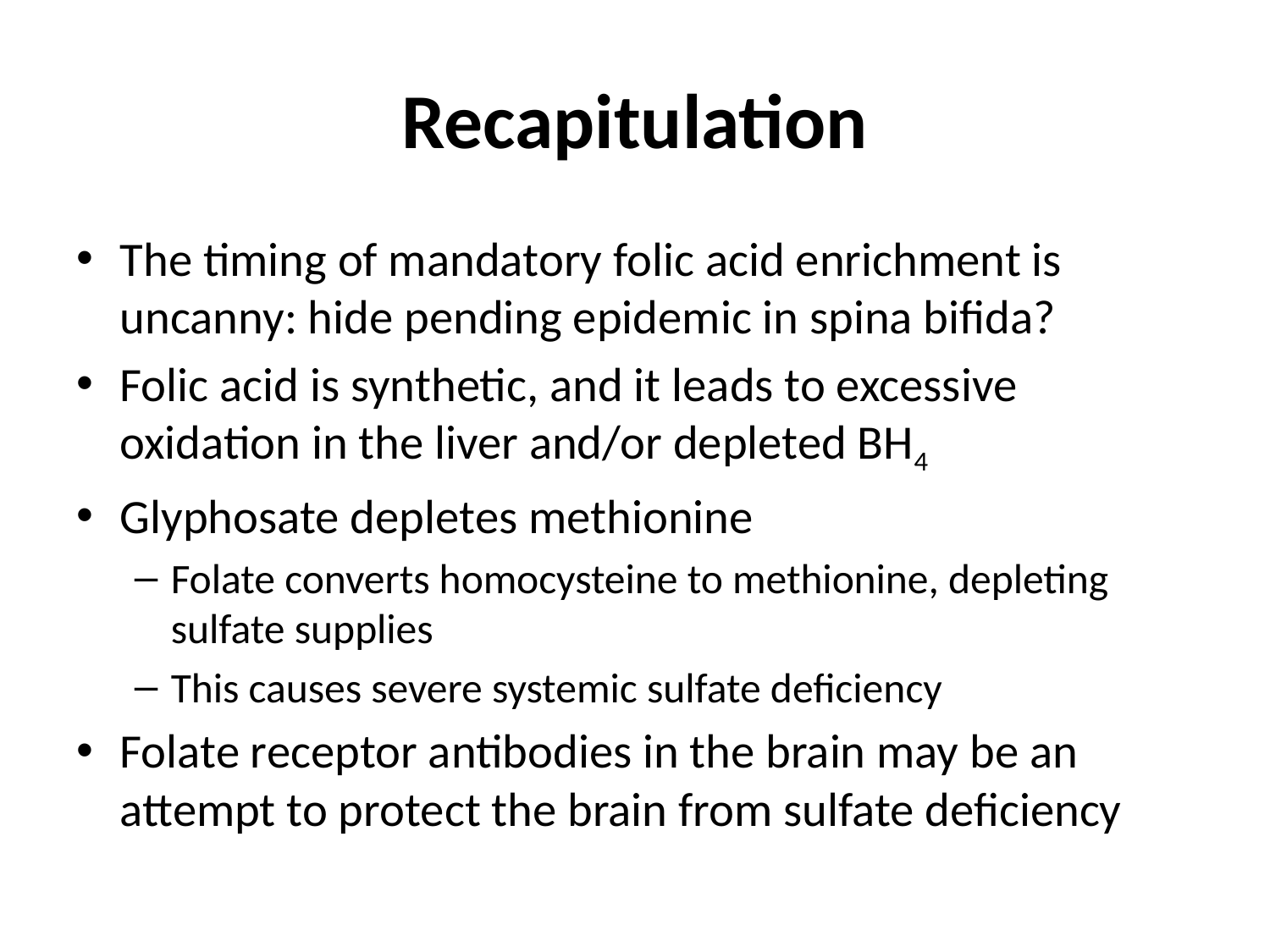

# Recapitulation
The timing of mandatory folic acid enrichment is uncanny: hide pending epidemic in spina bifida?
Folic acid is synthetic, and it leads to excessive oxidation in the liver and/or depleted BH4
Glyphosate depletes methionine
Folate converts homocysteine to methionine, depleting sulfate supplies
This causes severe systemic sulfate deficiency
Folate receptor antibodies in the brain may be an attempt to protect the brain from sulfate deficiency